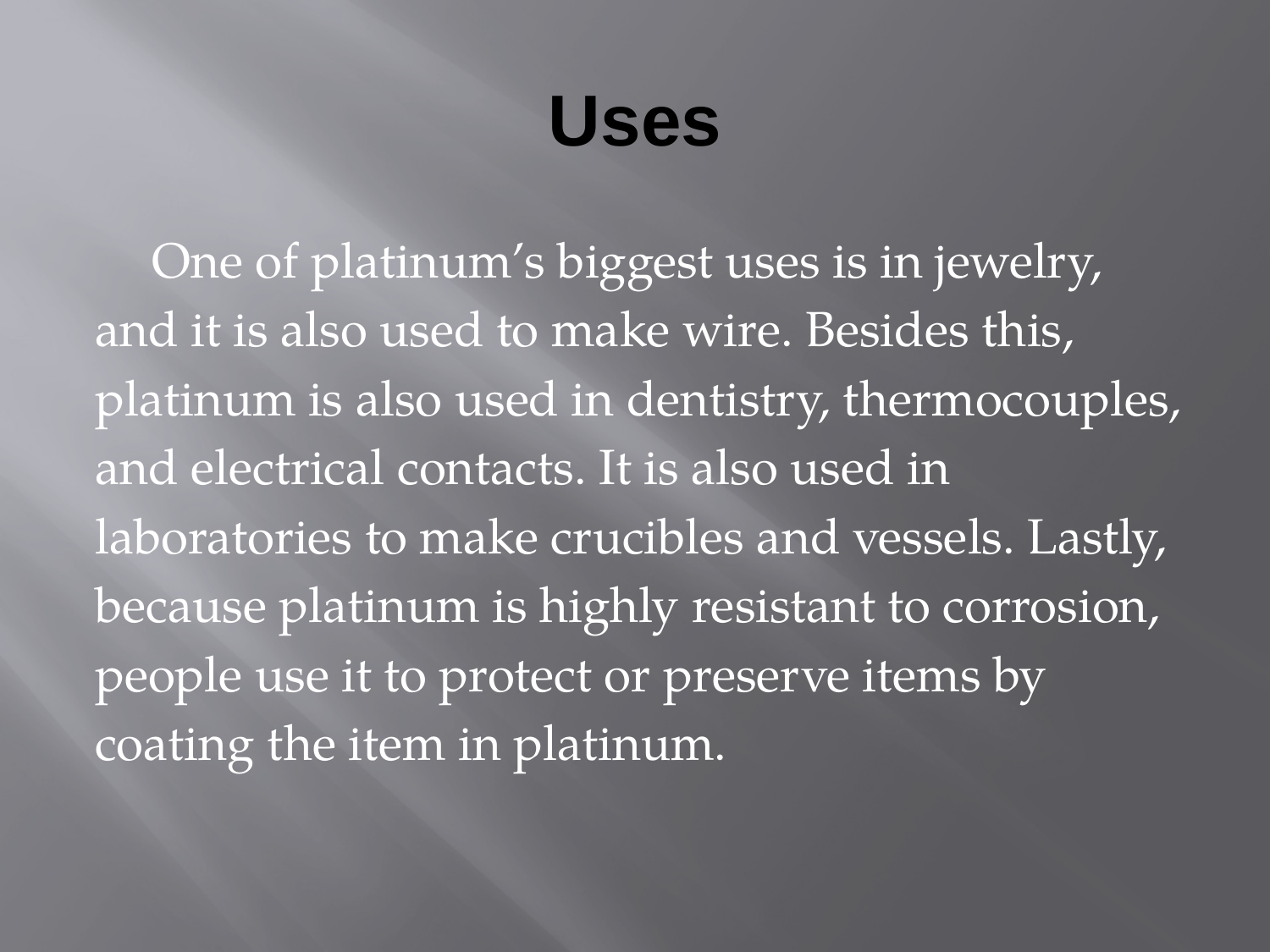

# Uses
	One of platinum’s biggest uses is in jewelry,
and it is also used to make wire. Besides this,
platinum is also used in dentistry, thermocouples,
and electrical contacts. It is also used in
laboratories to make crucibles and vessels. Lastly,
because platinum is highly resistant to corrosion,
people use it to protect or preserve items by
coating the item in platinum.